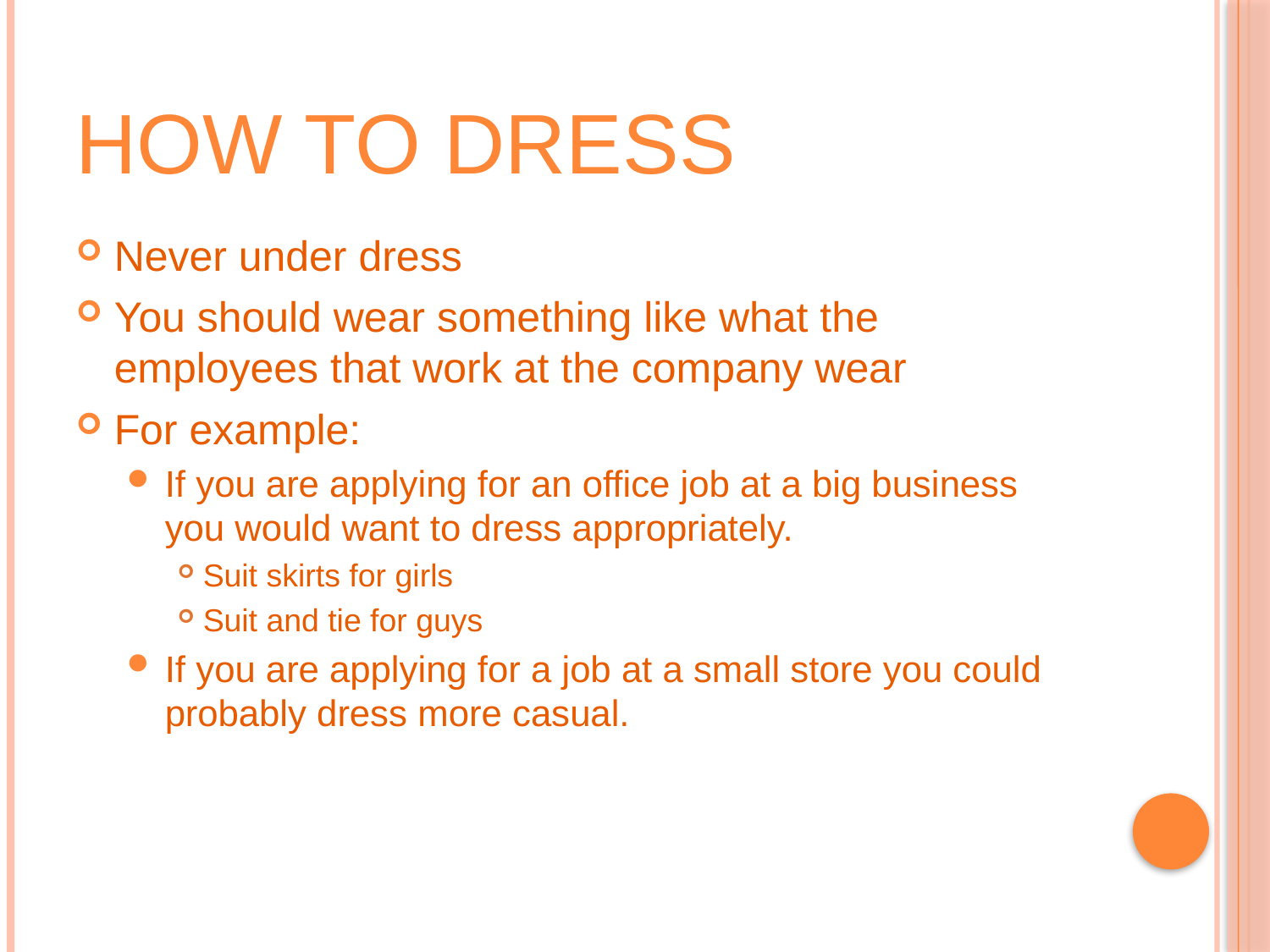

# How to Dress
Never under dress
You should wear something like what the employees that work at the company wear
For example:
If you are applying for an office job at a big business you would want to dress appropriately.
Suit skirts for girls
Suit and tie for guys
If you are applying for a job at a small store you could probably dress more casual.